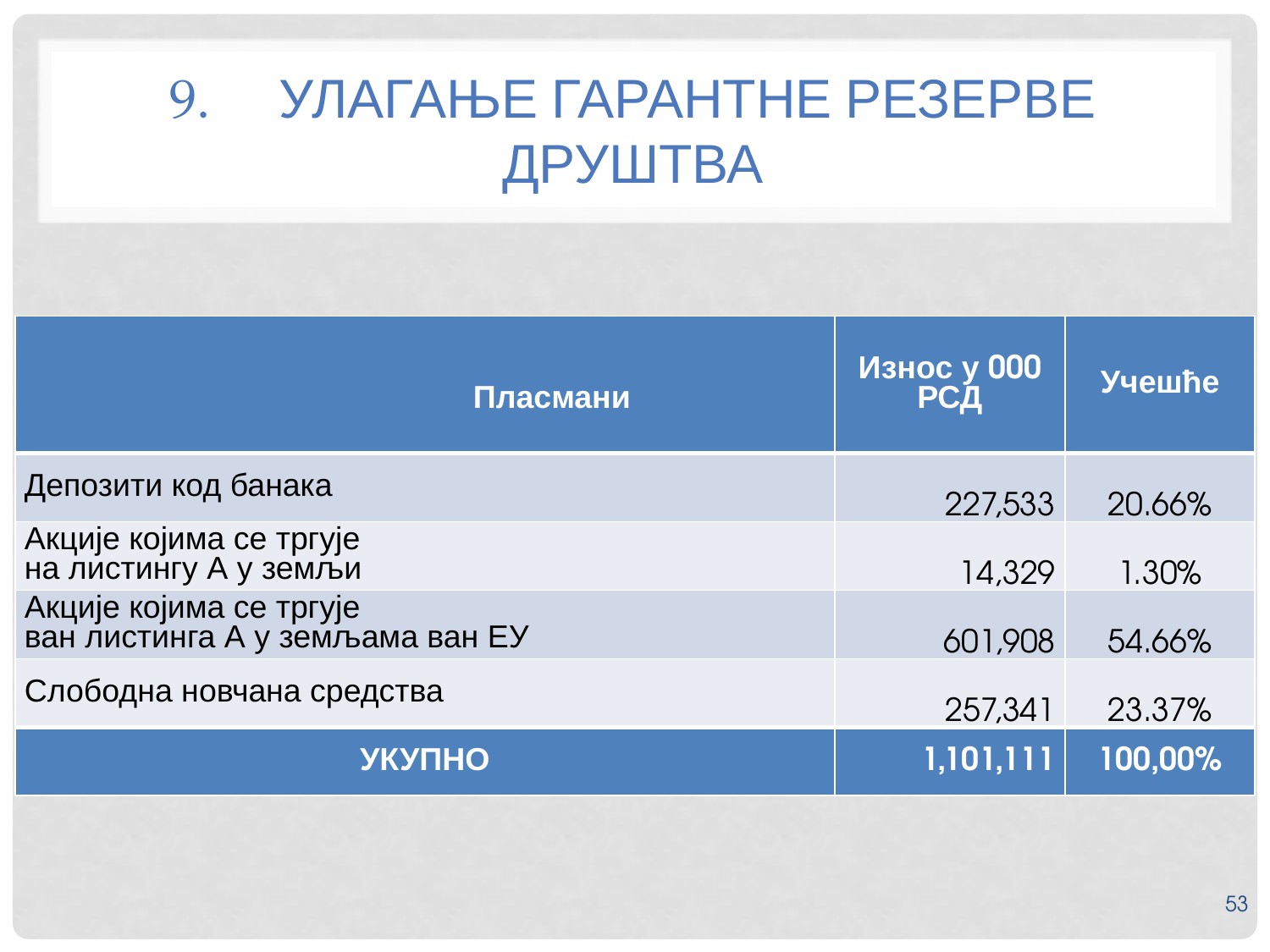

# 9.	УЛАГАЊЕ ГАРАНТНЕ РЕЗЕРВе ДРУШТВА
| Пласмани | Износ у 000 РСД | Учешће |
| --- | --- | --- |
| Депозити код банака | 227,533 | 20.66% |
| Акције којима се тргује на листингу А у земљи | 14,329 | 1.30% |
| Акције којима се тргује ван листинга А у земљама ван ЕУ | 601,908 | 54.66% |
| Слободна новчана средства | 257,341 | 23.37% |
| УКУПНО | 1,101,111 | 100,00% |
53